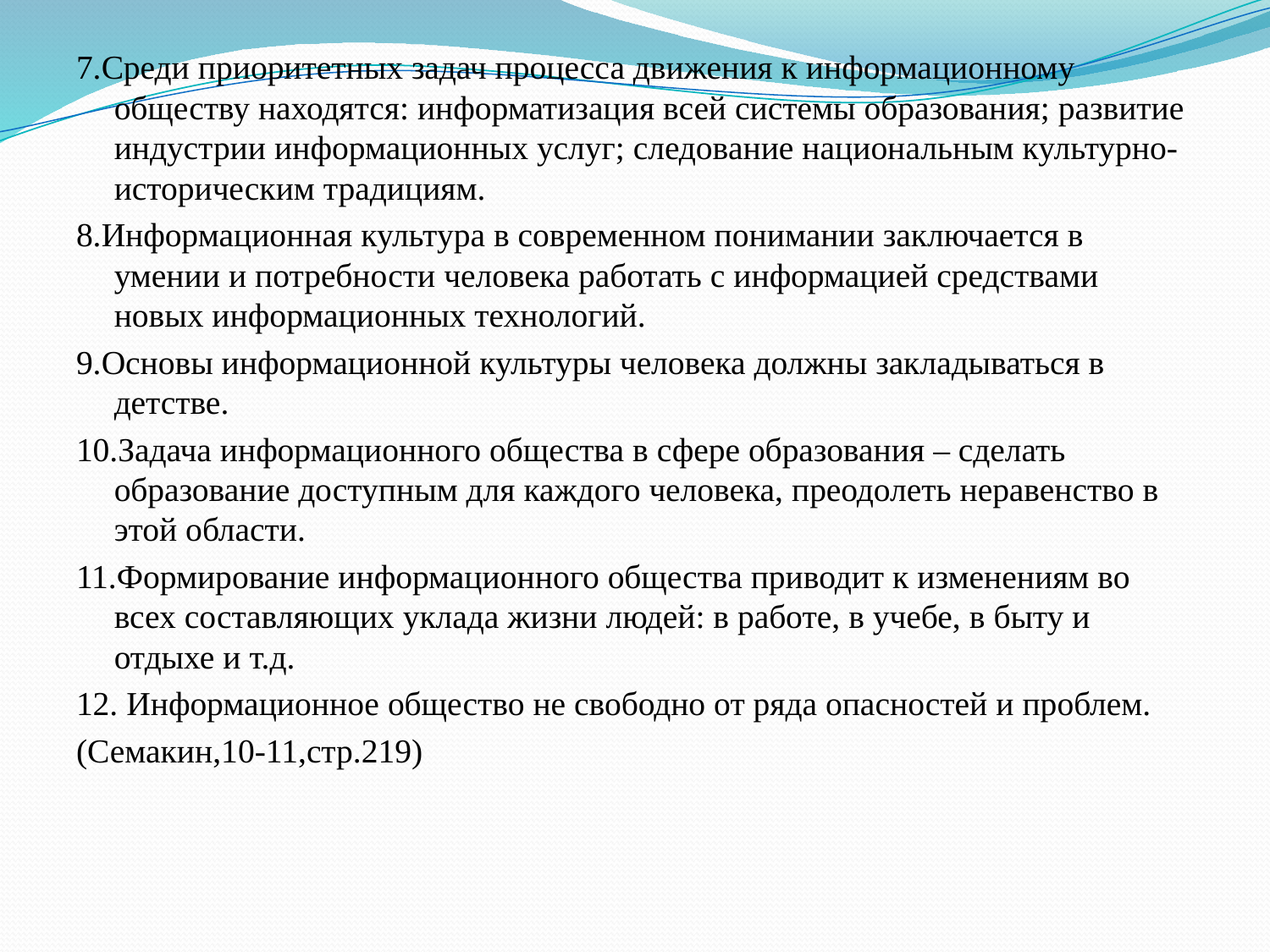

7.Среди приоритетных задач процесса движения к информационному  обществу находятся: информатизация всей системы образования; развитие индустрии информационных услуг; следование национальным культурно-историческим традициям.
8.Информационная культура в современном понимании заключается в умении и потребности человека работать с информацией средствами новых информационных технологий.
9.Основы информационной культуры человека должны закладываться в детстве.
10.Задача информационного общества в сфере образования – сделать образование доступным для каждого человека, преодолеть неравенство в этой области.
11.Формирование информационного общества приводит к изменениям во всех составляющих уклада жизни людей: в работе, в учебе, в быту и отдыхе и т.д.
12. Информационное общество не свободно от ряда опасностей и проблем.
(Семакин,10-11,стр.219)